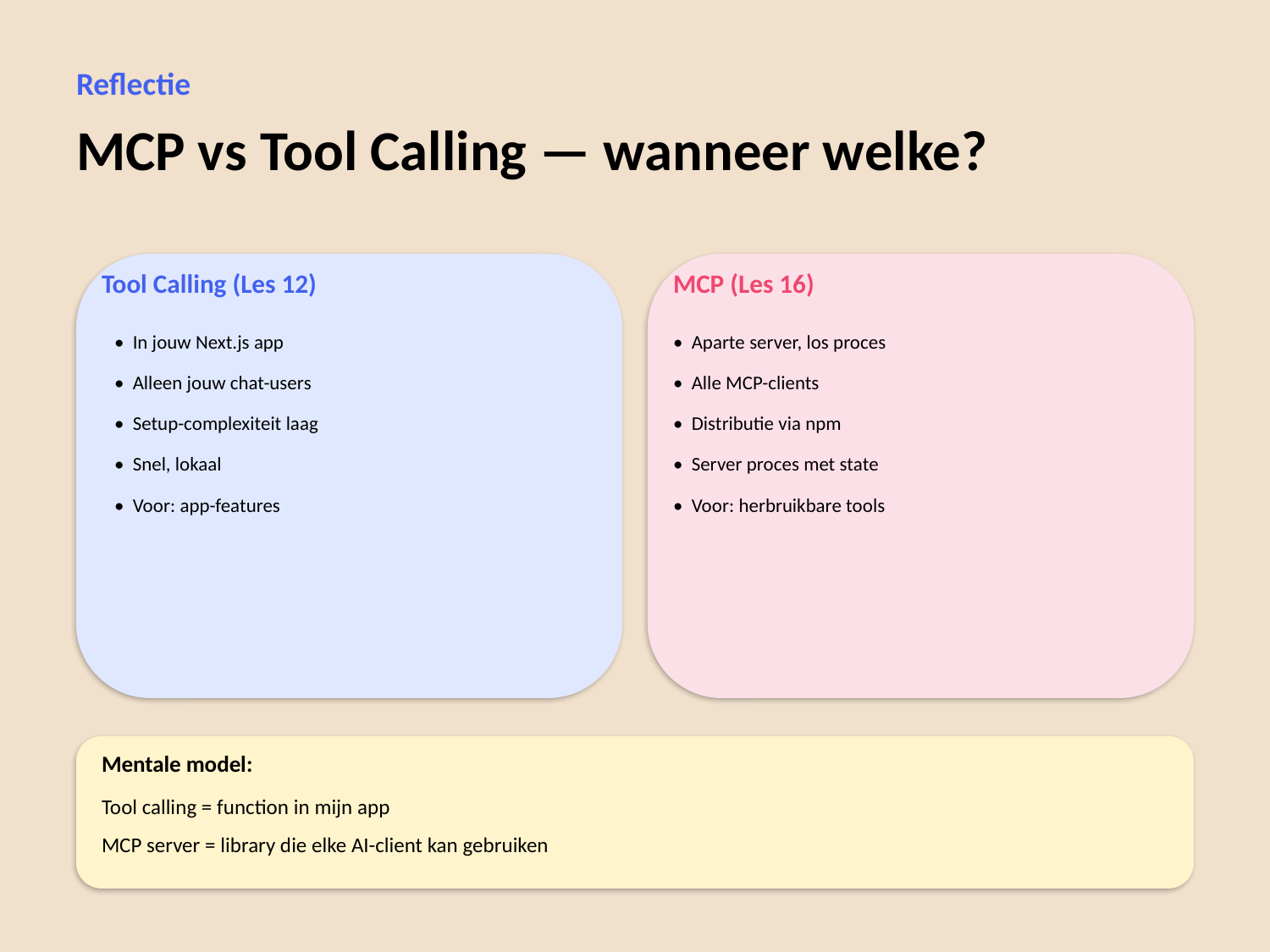

Reflectie
MCP vs Tool Calling — wanneer welke?

Tool Calling (Les 12)
MCP (Les 16)
•  In jouw Next.js app
•  Aparte server, los proces
•  Alleen jouw chat-users
•  Alle MCP-clients
•  Setup-complexiteit laag
•  Distributie via npm
•  Snel, lokaal
•  Server proces met state
•  Voor: app-features
•  Voor: herbruikbare tools

Mentale model:
Tool calling = function in mijn app
MCP server = library die elke AI-client kan gebruiken